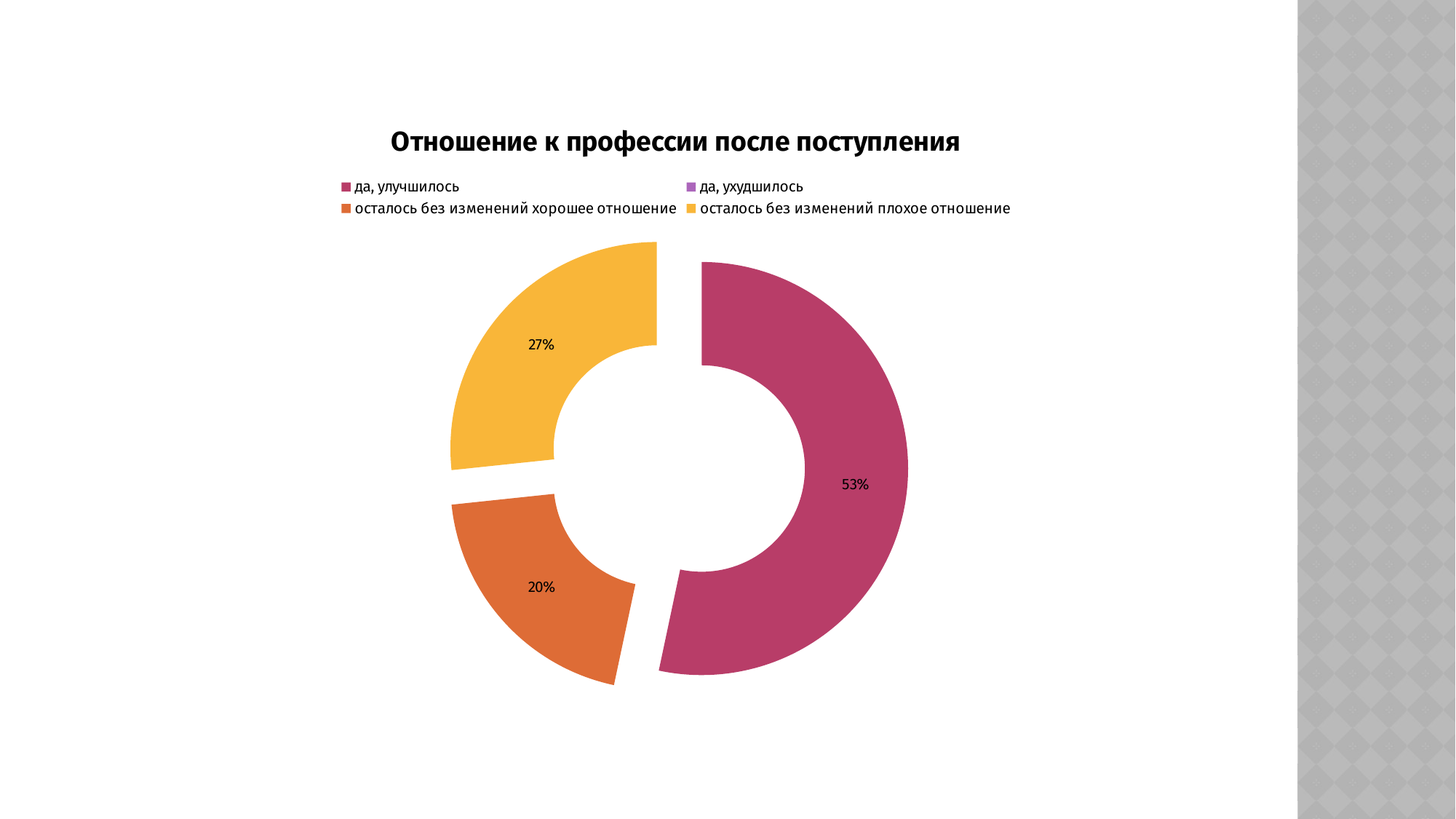

### Chart: Отношение к профессии после поступления

| Category |  |
|---|---|
| да, улучшилось | 8.0 |
| да, ухудшилось | 0.0 |
| осталось без изменений хорошее отношение | 3.0 |
| осталось без изменений плохое отношение | 4.0 |